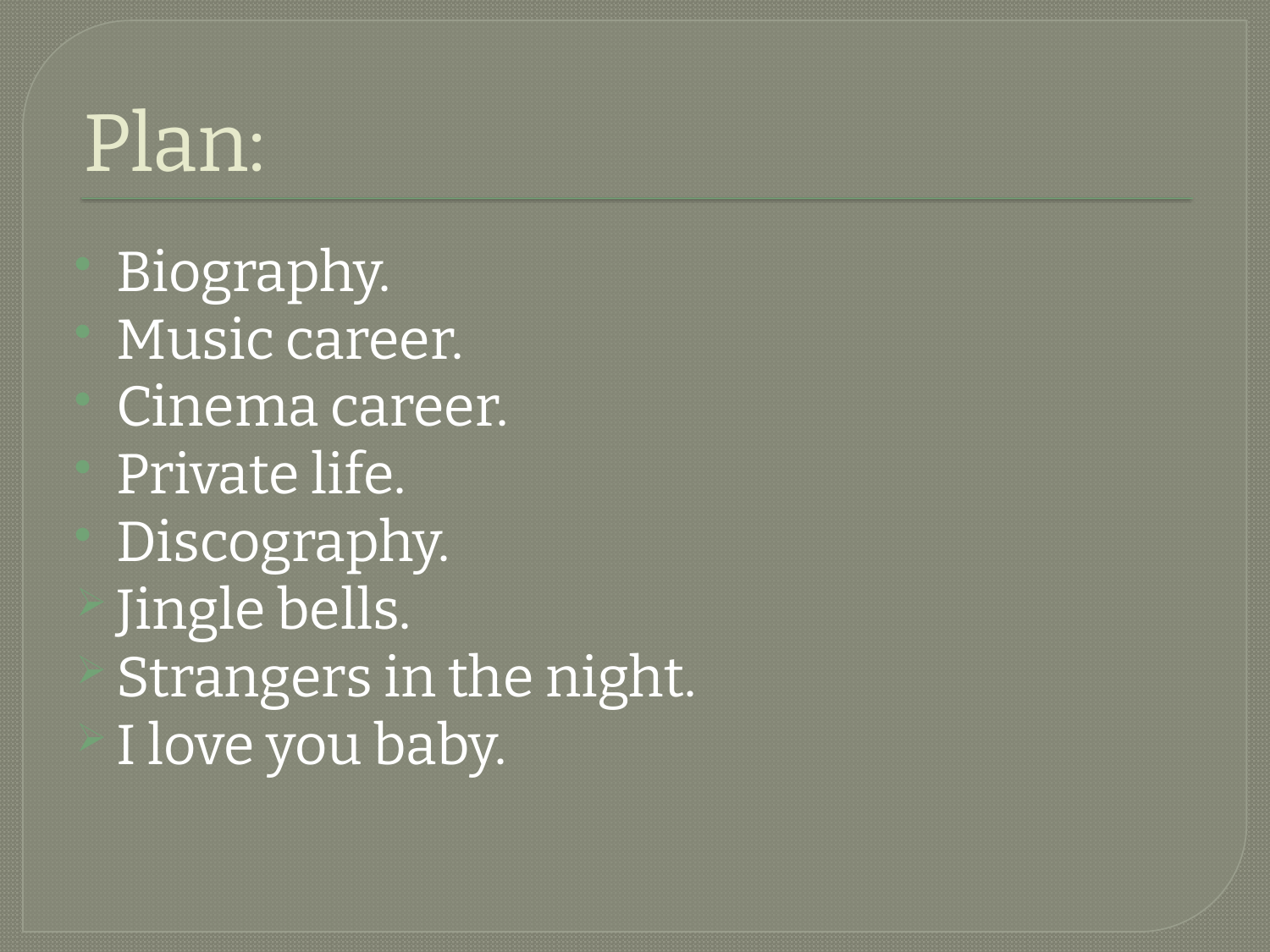

# Plan:
Biography.
Music career.
Cinema career.
Private life.
Discography.
Jingle bells.
Strangers in the night.
I love you baby.